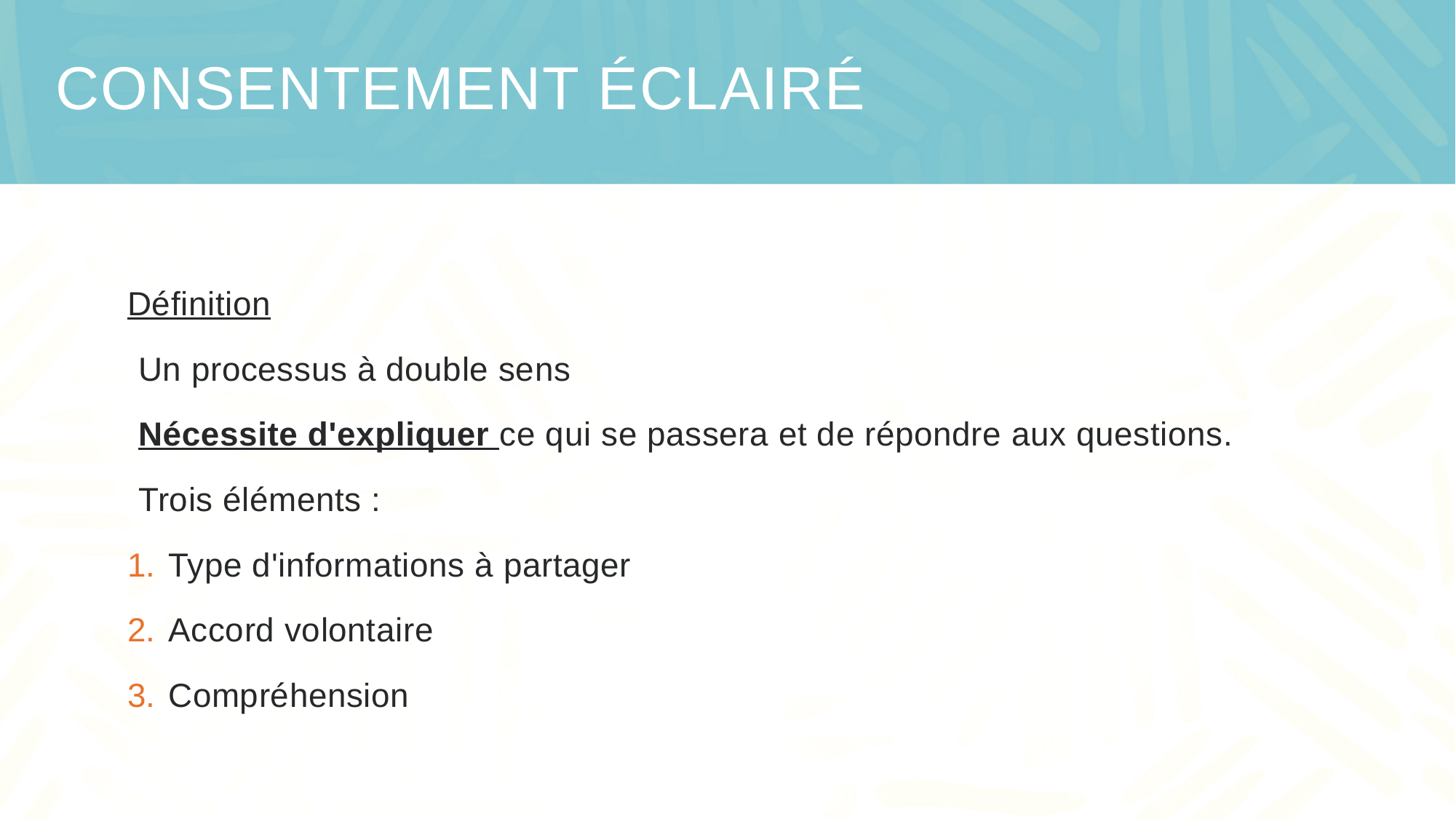

# Consentement éclairé
Définition
Un processus à double sens
Nécessite d'expliquer ce qui se passera et de répondre aux questions.
Trois éléments :
Type d'informations à partager
Accord volontaire
Compréhension